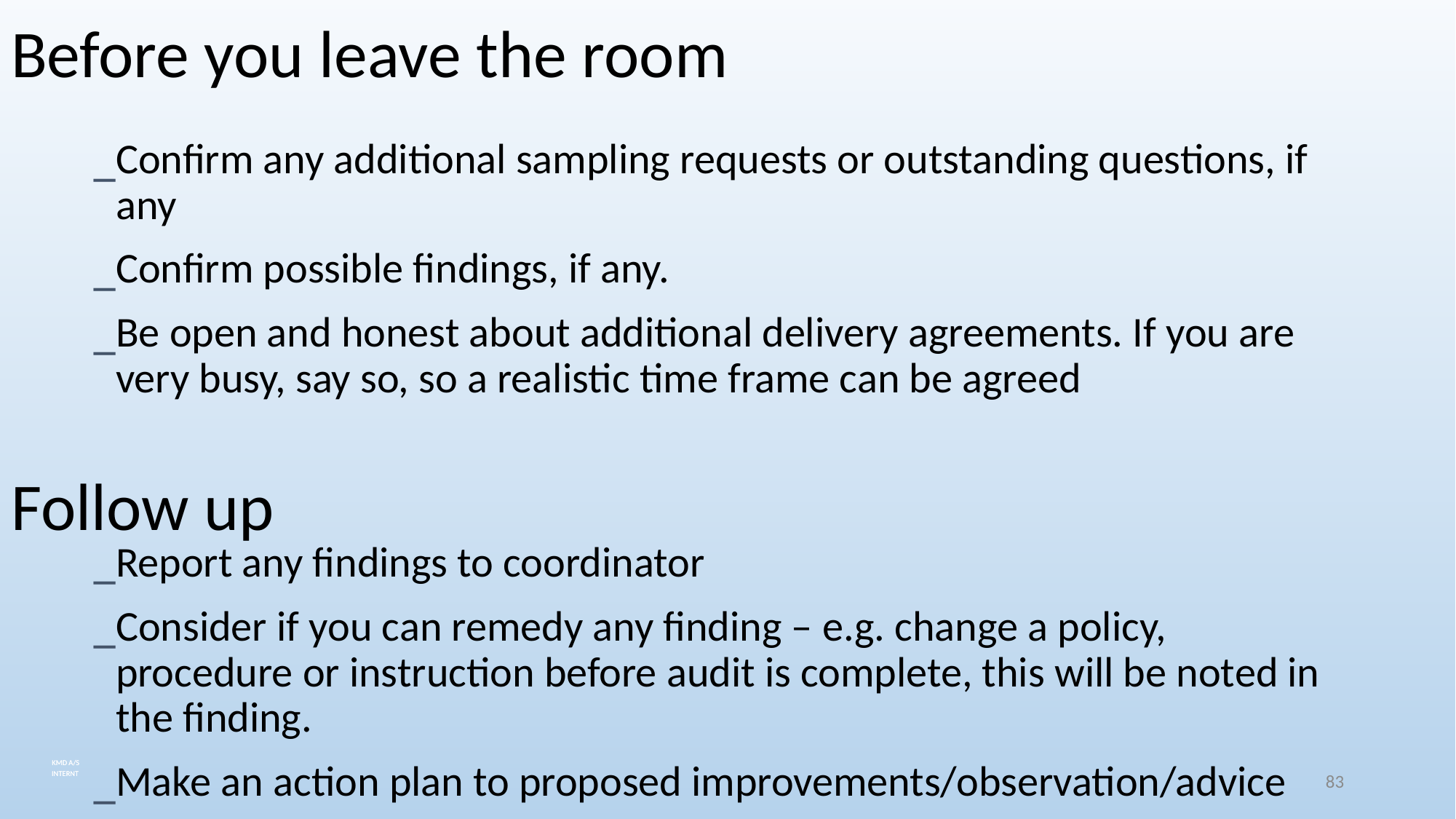

# Before you leave the room
Confirm any additional sampling requests or outstanding questions, if any
Confirm possible findings, if any.
Be open and honest about additional delivery agreements. If you are very busy, say so, so a realistic time frame can be agreed
Follow up
Report any findings to coordinator
Consider if you can remedy any finding – e.g. change a policy, procedure or instruction before audit is complete, this will be noted in the finding.
Make an action plan to proposed improvements/observation/advice

83